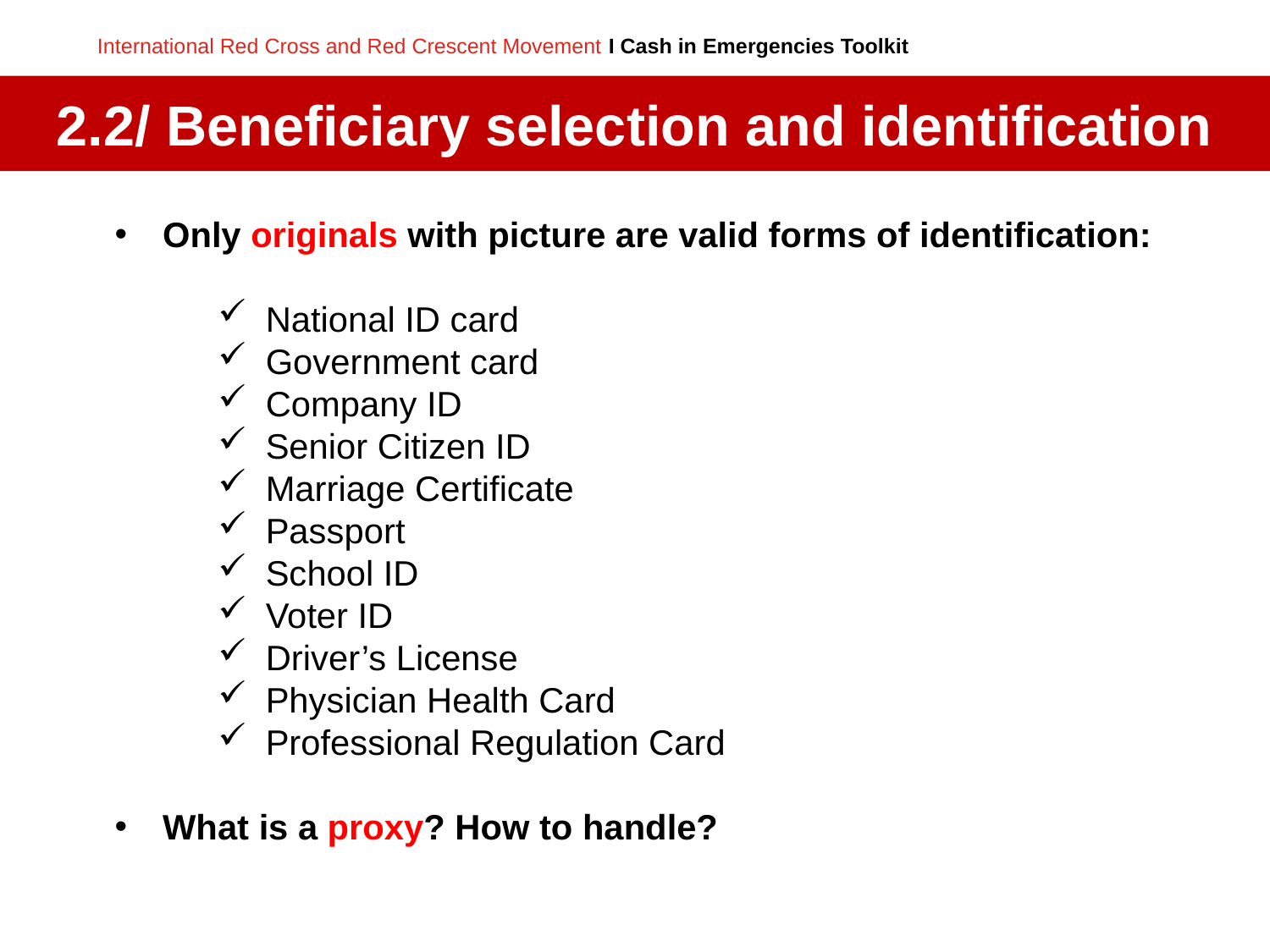

# 2.2/ Beneficiary selection and identification
Only originals with picture are valid forms of identification:

National ID card
Government card
Company ID
Senior Citizen ID
Marriage Certificate
Passport
School ID
Voter ID
Driver’s License
Physician Health Card
Professional Regulation Card

What is a proxy? How to handle?